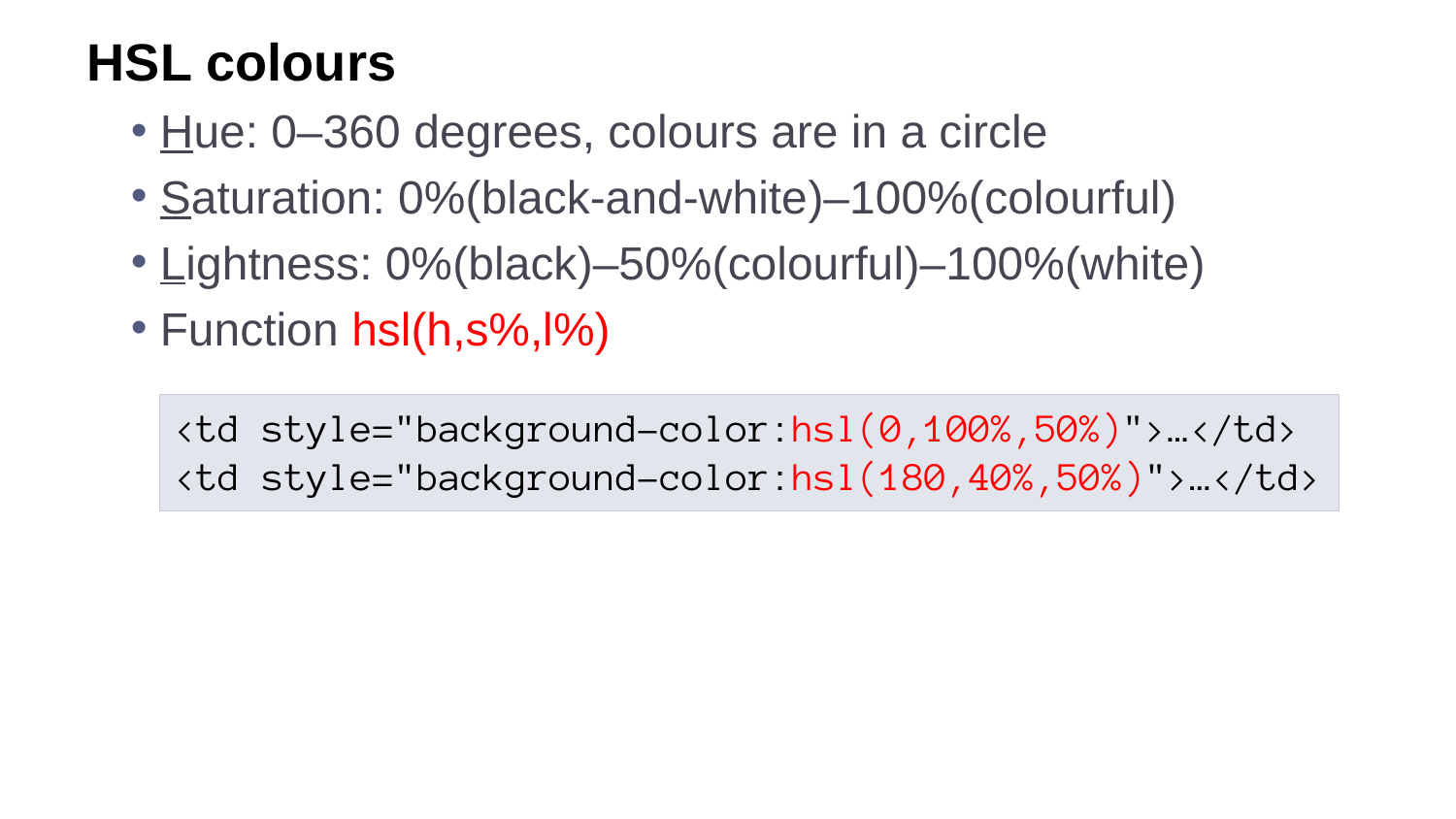

HSL colours
Hue: 0–360 degrees, colours are in a circle
Saturation: 0%(black-and-white)–100%(colourful)
Lightness: 0%(black)–50%(colourful)–100%(white)
Function hsl(h,s%,l%)
<td style="background-color:hsl(0,100%,50%)">…</td>
<td style="background-color:hsl(180,40%,50%)">…</td>